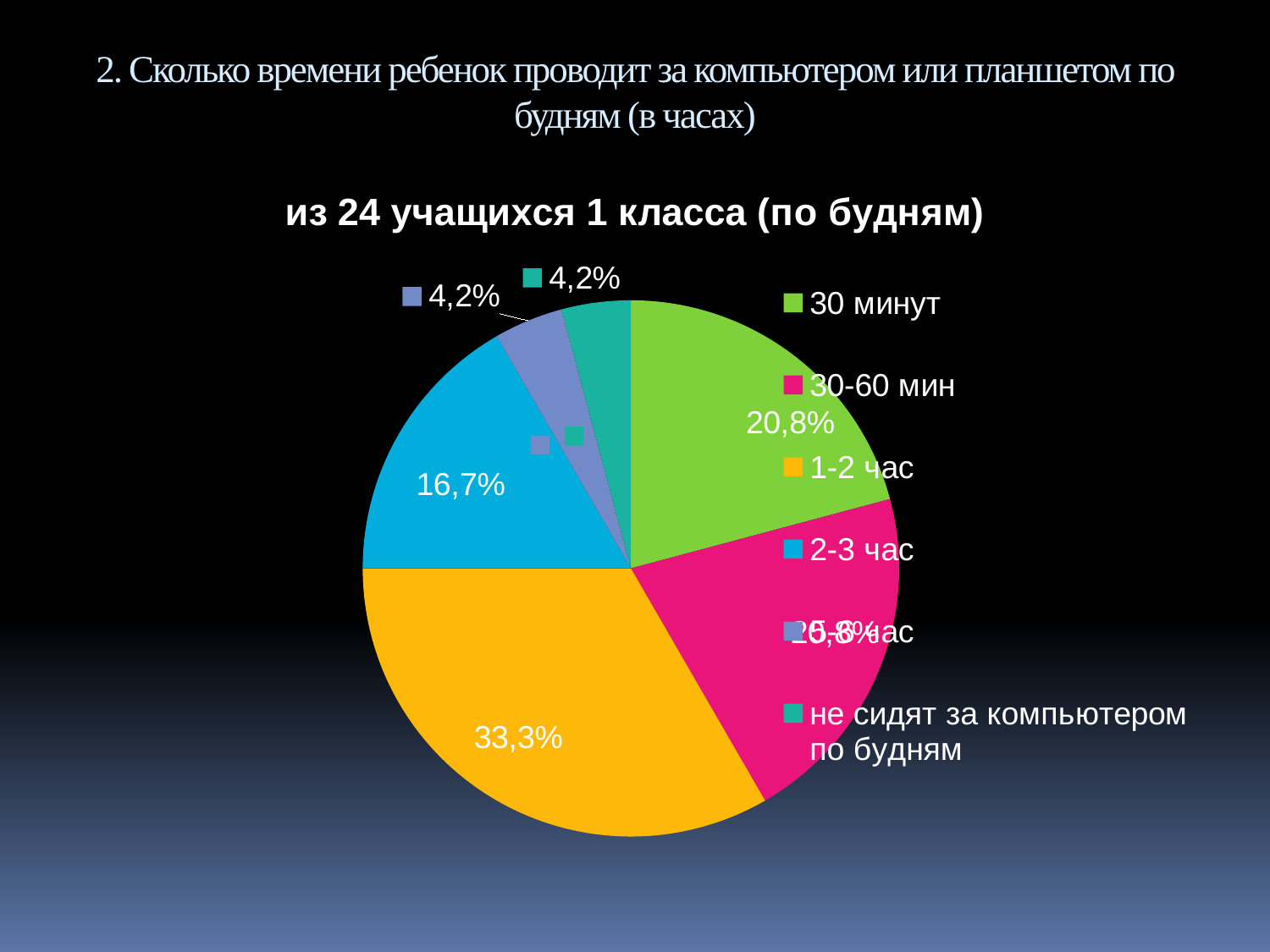

# 2. Сколько времени ребенок проводит за компьютером или планшетом по будням (в часах)

### Chart: из 24 учащихся 1 класса (по будням)

| Category | из 28 учащихся 1 класса (по будням) | Столбец1 |
|---|---|---|
| 30 минут | 5.0 | 20.833333333333325 |
| 30-60 мин | 5.0 | 20.833333333333325 |
| 1-2 час | 8.0 | 33.333333333333336 |
| 2-3 час | 4.0 | 16.666666666666668 |
| 5-6 час | 1.0 | 4.166666666666667 |
| не сидят за компьютером по будням | 1.0 | 4.166666666666667 |